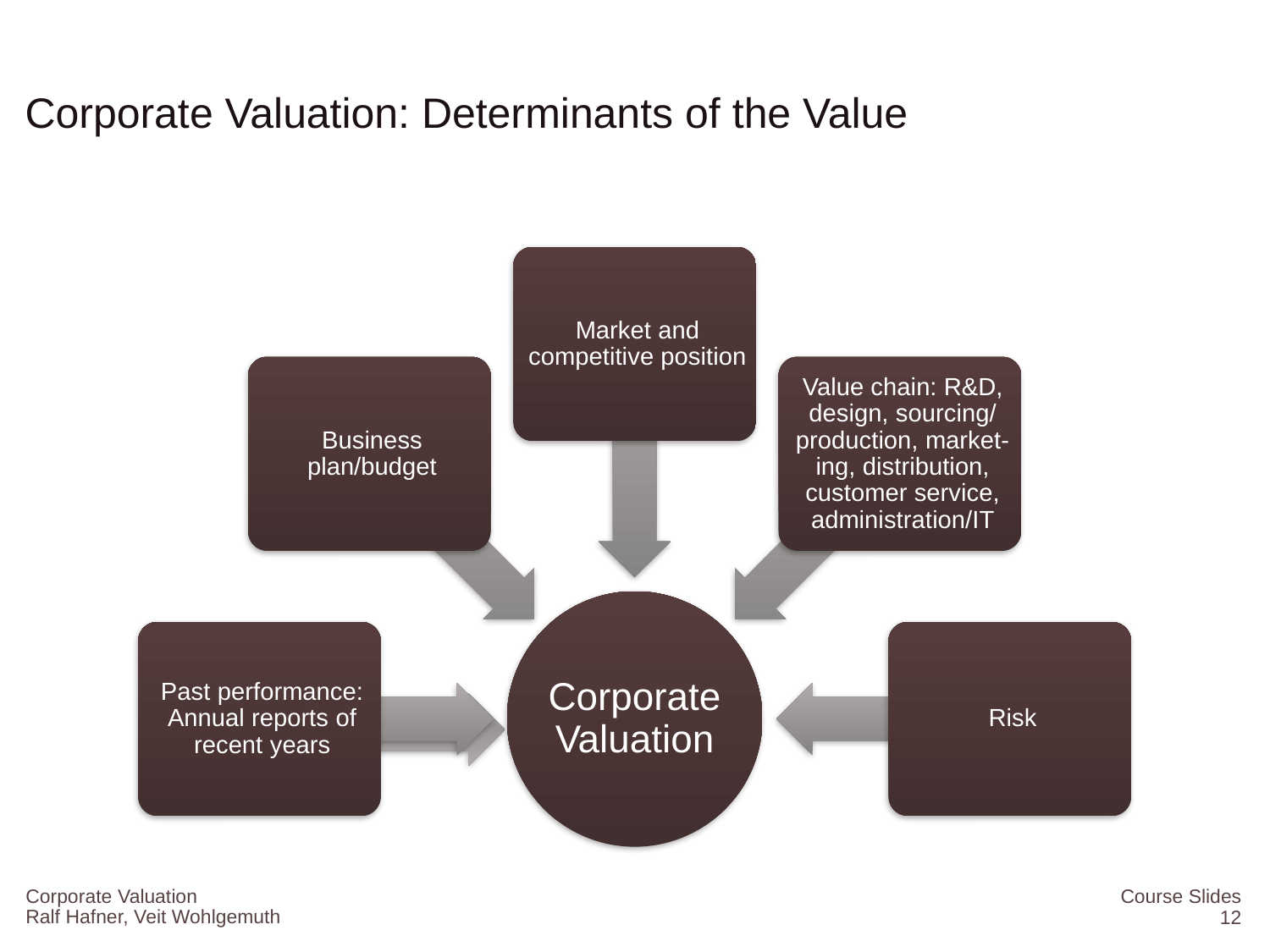

# Corporate Valuation: Determinants of the Value
Corporate Valuation
Past performance: Annual reports of recent years
Business plan/budget
Market and competitive position
Value chain: R&D, design, sourcing/
production, market-ing, distribution, customer service, administration/IT
Risk

Corporate Valuation
Course Slides
12